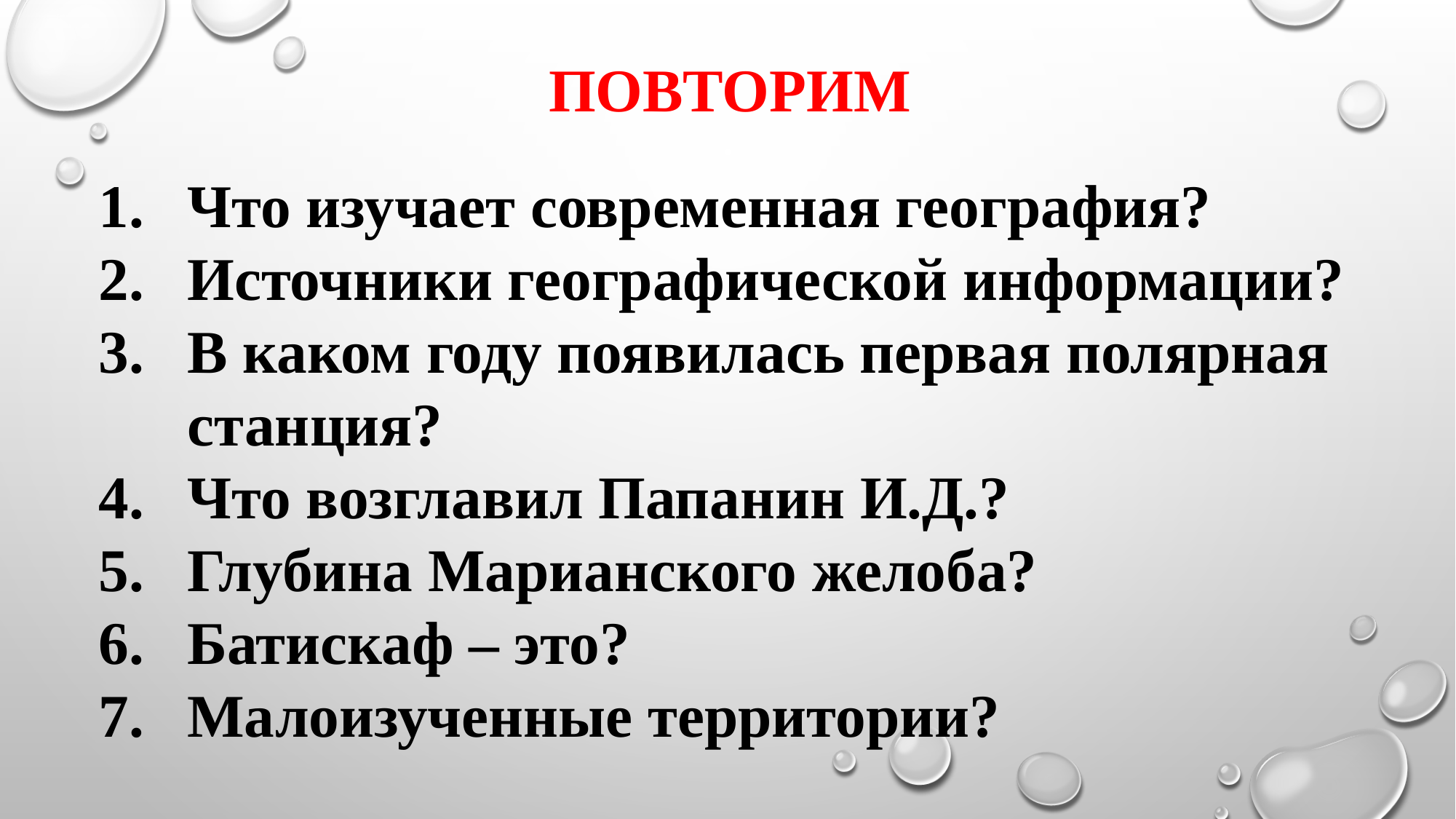

ПОВТОРИМ
Что изучает современная география?
Источники географической информации?
В каком году появилась первая полярная станция?
Что возглавил Папанин И.Д.?
Глубина Марианского желоба?
Батискаф – это?
Малоизученные территории?